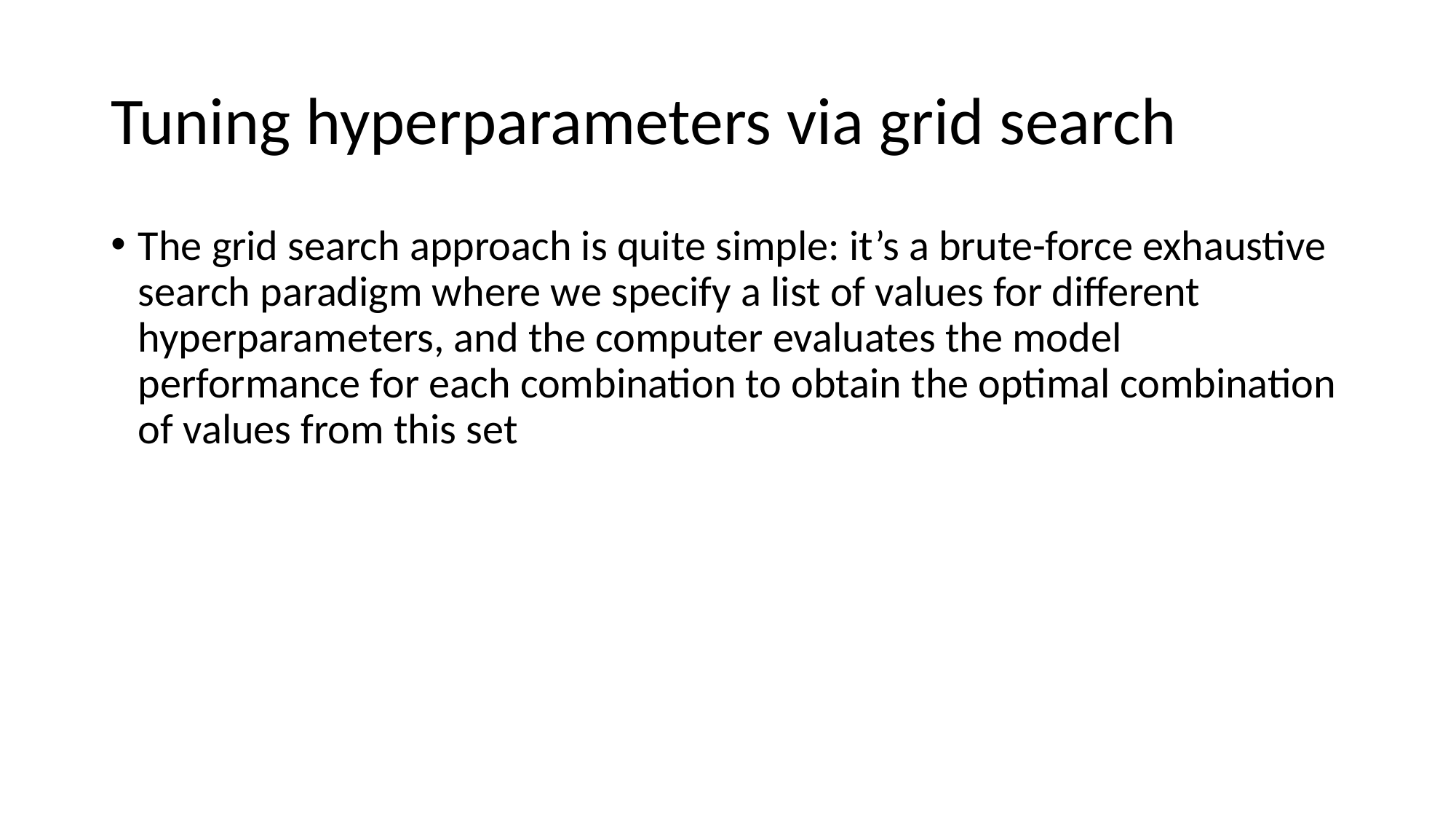

# Tuning hyperparameters via grid search
The grid search approach is quite simple: it’s a brute-force exhaustive search paradigm where we specify a list of values for different hyperparameters, and the computer evaluates the model performance for each combination to obtain the optimal combination of values from this set